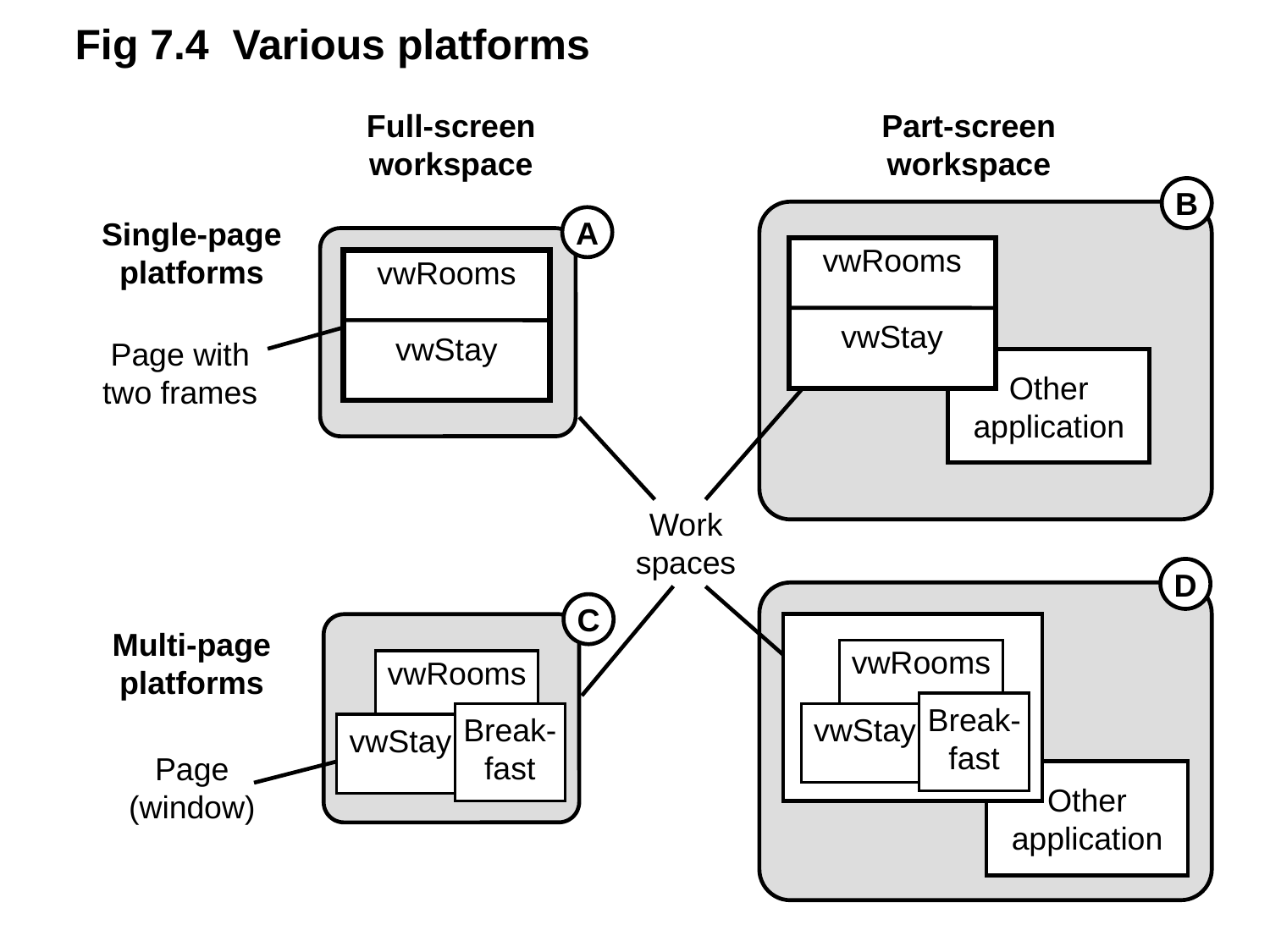

Fig 7.4  Various platforms
Full-screen
workspace
Part-screen
workspace
B

vwRooms

vwStay

Other
application

Work
spaces
Single-page
platforms
A

vwRooms

vwStay

Page with
two frames

D

vwRooms
Break-
fast
vwStay
Other
application

C

vwRooms
Break-
fast
vwStay
Multi-page
platforms
Page
(window)